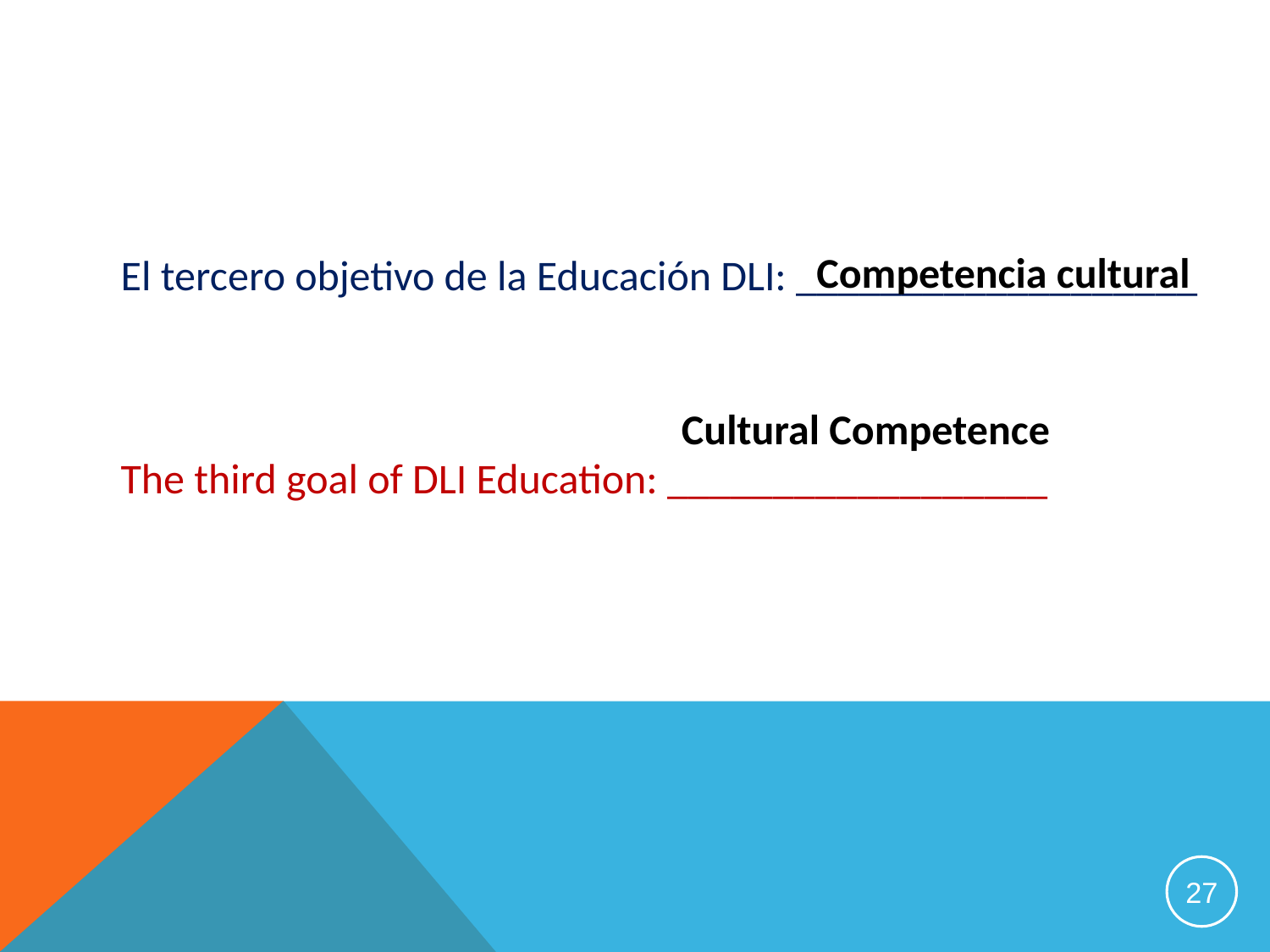

Competencia cultural
El tercero objetivo de la Educación DLI: ___________________

The third goal of DLI Education: __________________
Cultural Competence
27